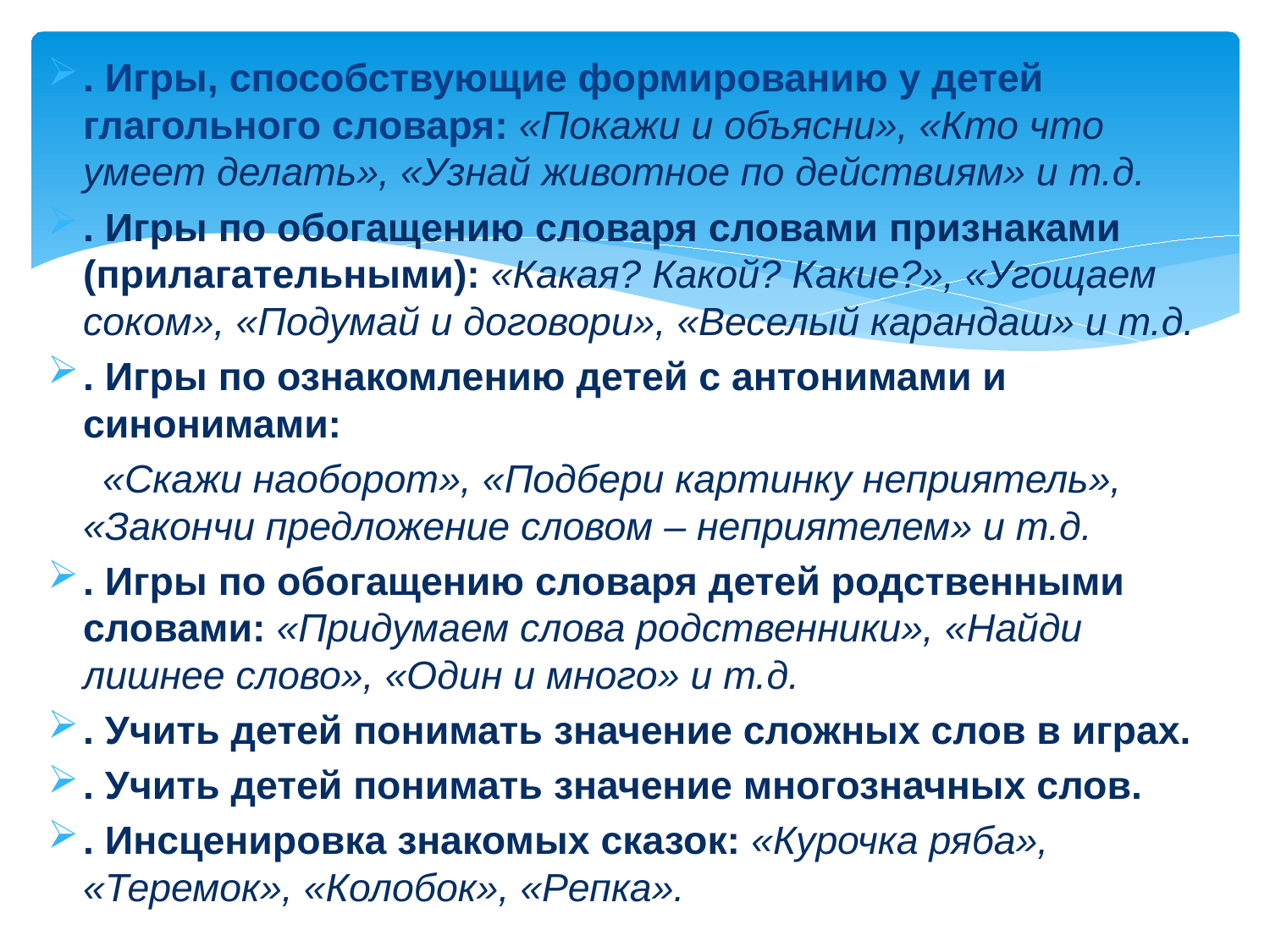

. Игры, способствующие формированию у детей глагольного словаря: «Покажи и объясни», «Кто что умеет делать», «Узнай животное по действиям» и т.д.
. Игры по обогащению словаря словами признаками (прилагательными): «Какая? Какой? Какие?», «Угощаем соком», «Подумай и договори», «Веселый карандаш» и т.д.
. Игры по ознакомлению детей с антонимами и синонимами:
     «Скажи наоборот», «Подбери картинку неприятель», «Закончи предложение словом – неприятелем» и т.д.
. Игры по обогащению словаря детей родственными словами: «Придумаем слова родственники», «Найди лишнее слово», «Один и много» и т.д.
. Учить детей понимать значение сложных слов в играх.
. Учить детей понимать значение многозначных слов.
. Инсценировка знакомых сказок: «Курочка ряба», «Теремок», «Колобок», «Репка».